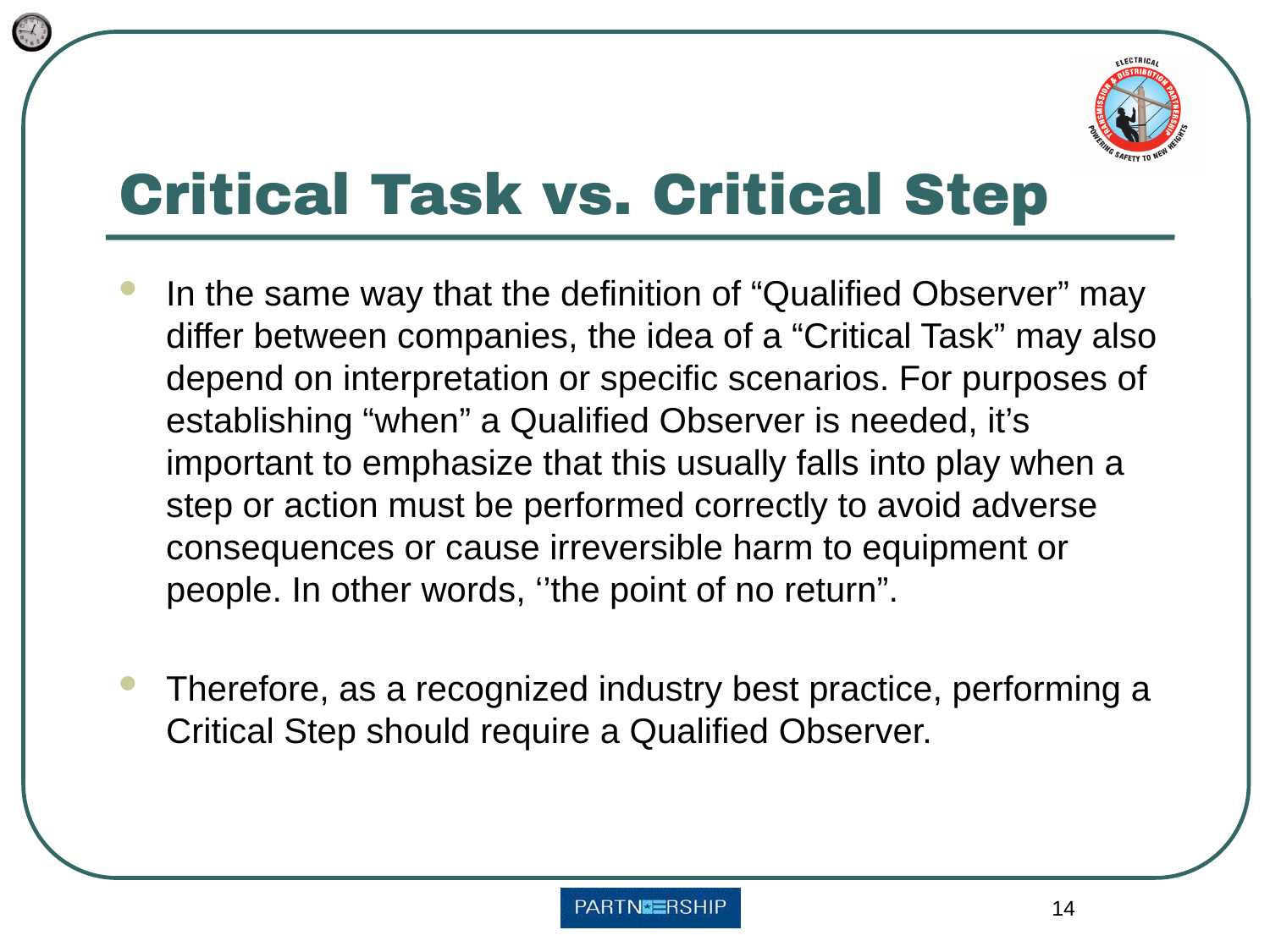

# Critical Task vs. Critical Step
In the same way that the definition of “Qualified Observer” may differ between companies, the idea of a “Critical Task” may also depend on interpretation or specific scenarios. For purposes of establishing “when” a Qualified Observer is needed, it’s important to emphasize that this usually falls into play when a step or action must be performed correctly to avoid adverse consequences or cause irreversible harm to equipment or people. In other words, ‘’the point of no return”.

Therefore, as a recognized industry best practice, performing a Critical Step should require a Qualified Observer.

14